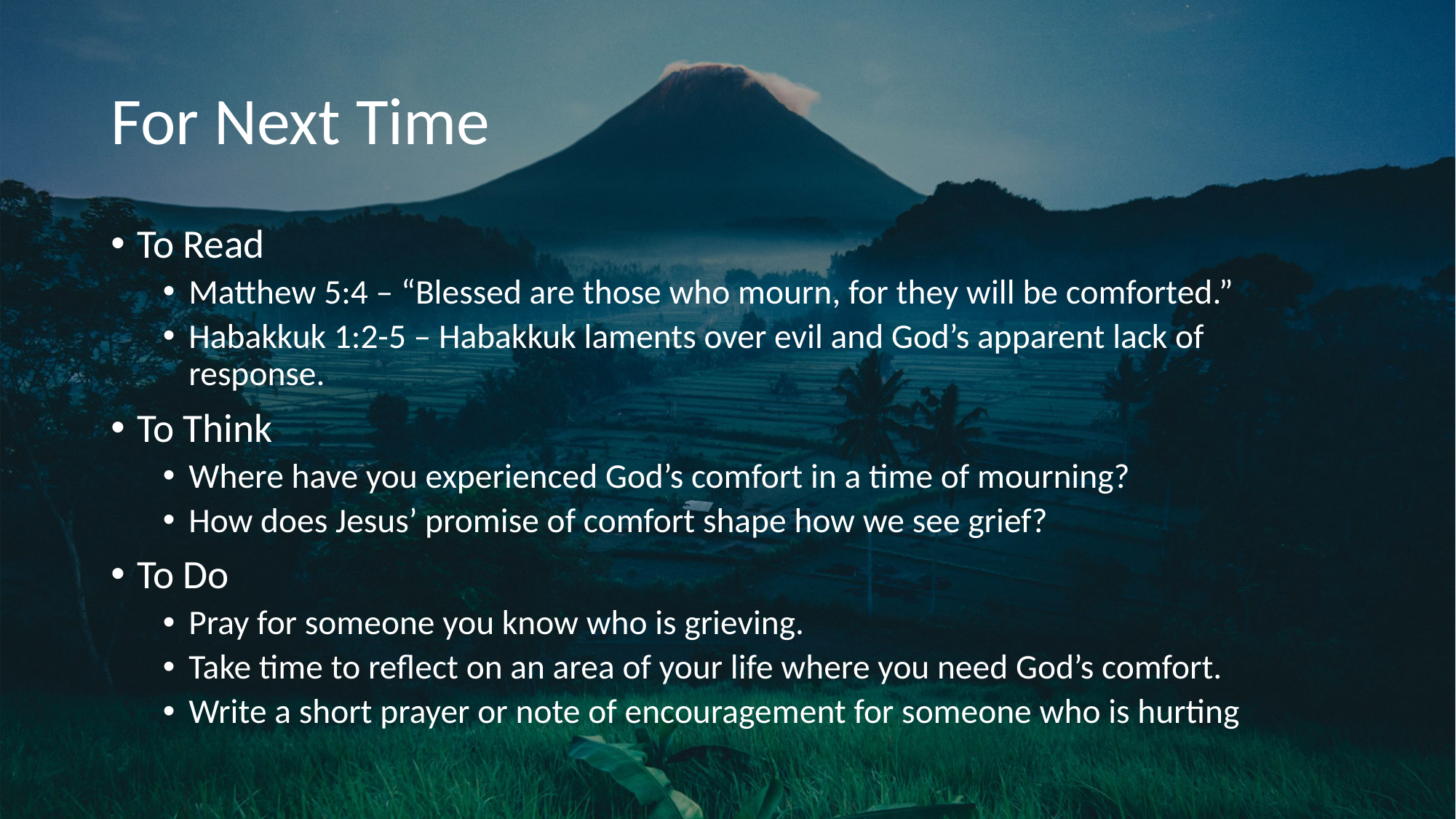

# For Next Time
To Read
Matthew 5:4 – “Blessed are those who mourn, for they will be comforted.”
Habakkuk 1:2-5 – Habakkuk laments over evil and God’s apparent lack of response.
To Think
Where have you experienced God’s comfort in a time of mourning?
How does Jesus’ promise of comfort shape how we see grief?
To Do
Pray for someone you know who is grieving.
Take time to reflect on an area of your life where you need God’s comfort.
Write a short prayer or note of encouragement for someone who is hurting